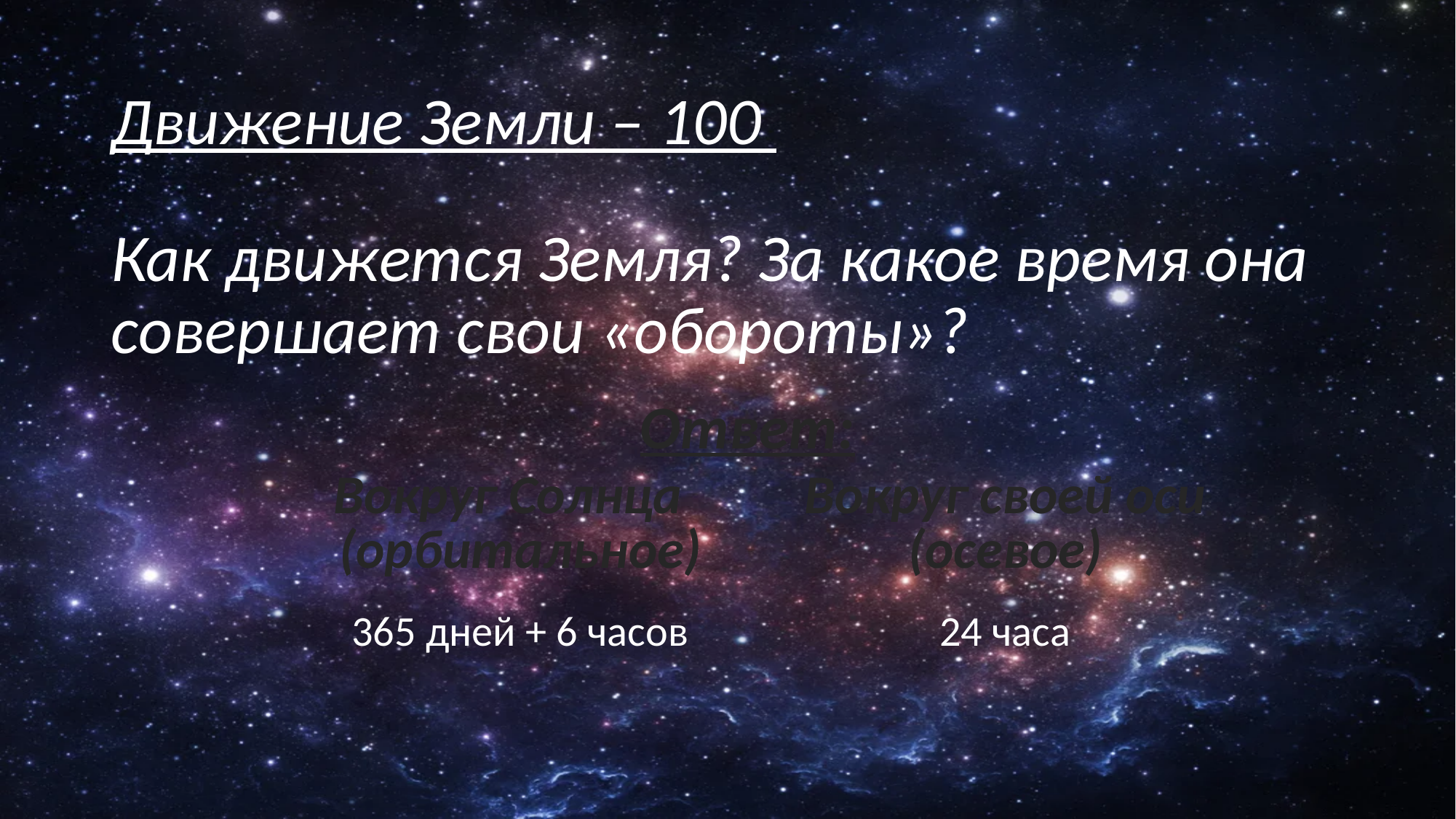

# Движение Земли – 100
Как движется Земля? За какое время она совершает свои «обороты»?
Ответ:
| Вокруг Солнца (орбитальное) | Вокруг своей оси (осевое) |
| --- | --- |
| 365 дней + 6 часов | 24 часа |